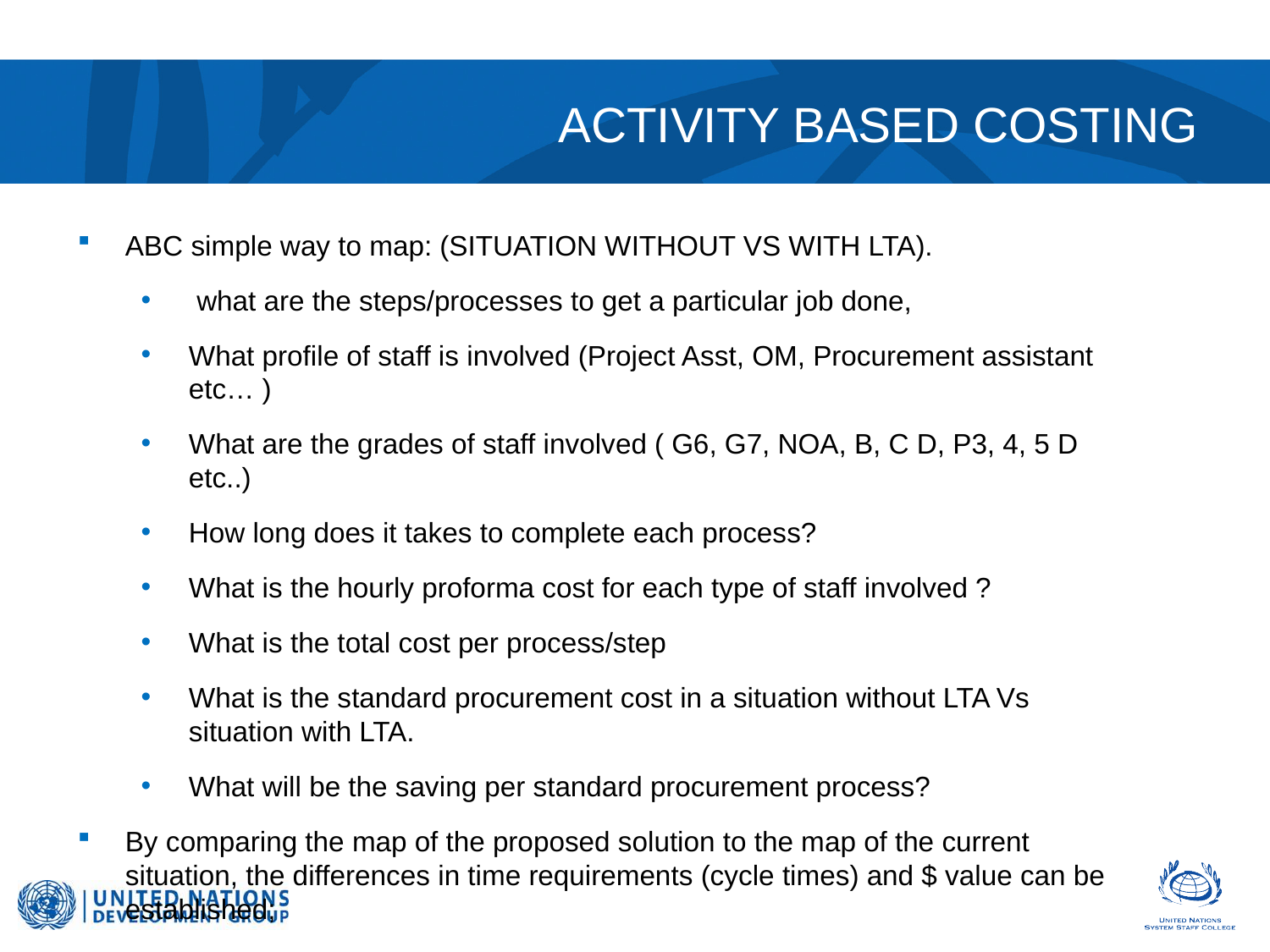

# ACTIVITY BASED COSTING

ABC simple way to map: (SITUATION WITHOUT VS WITH LTA).
 what are the steps/processes to get a particular job done,
What profile of staff is involved (Project Asst, OM, Procurement assistant etc… )
What are the grades of staff involved ( G6, G7, NOA, B, C D, P3, 4, 5 D etc..)
How long does it takes to complete each process?
What is the hourly proforma cost for each type of staff involved ?
What is the total cost per process/step
What is the standard procurement cost in a situation without LTA Vs situation with LTA.
What will be the saving per standard procurement process?
By comparing the map of the proposed solution to the map of the current situation, the differences in time requirements (cycle times) and $ value can be established;